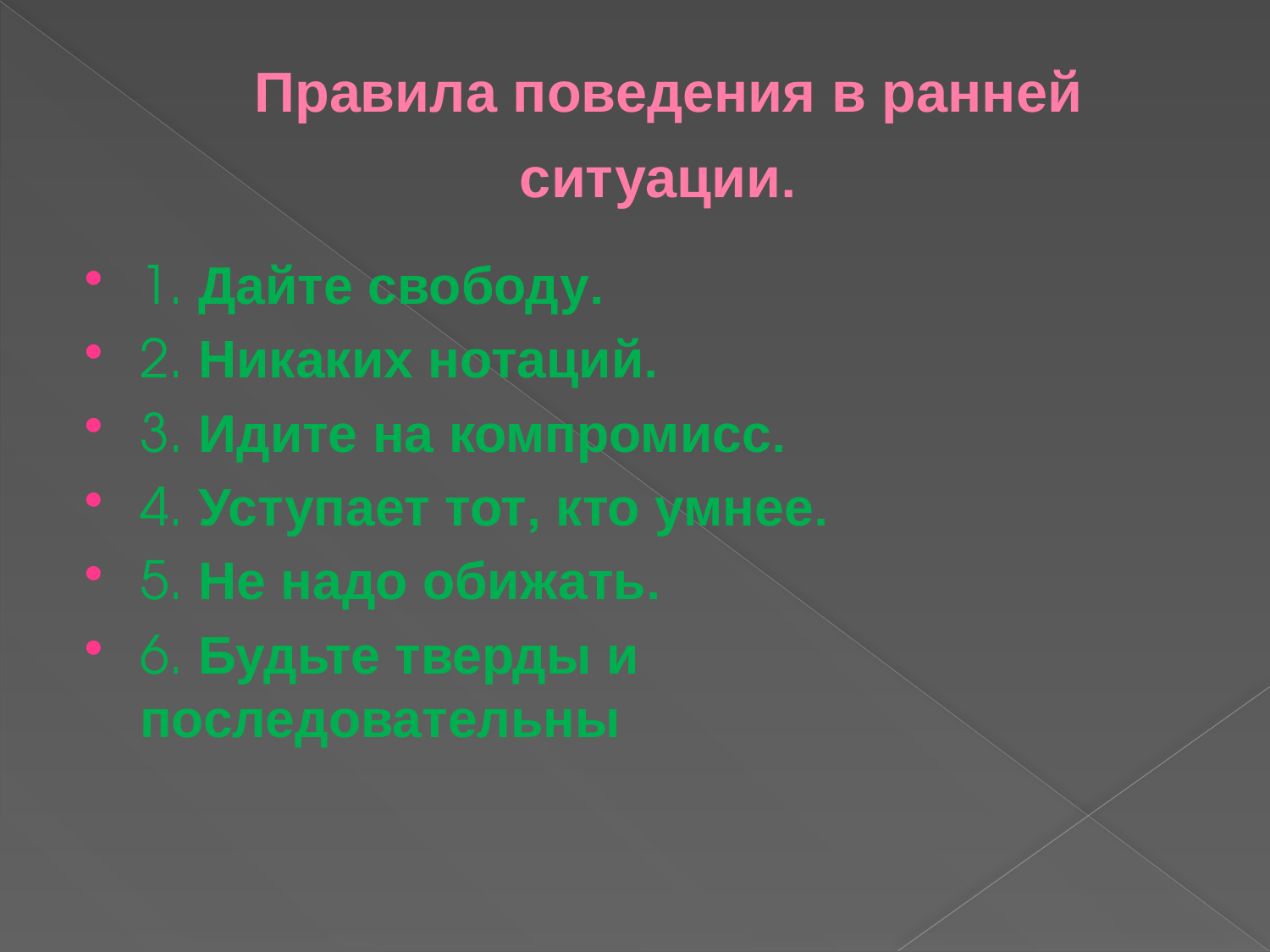

# Правила поведения в ранней ситуации.
1. Дайте свободу.
2. Никаких нотаций.
3. Идите на компромисс.
4. Уступает тот, кто умнее.
5. Не надо обижать.
6. Будьте тверды и последовательны